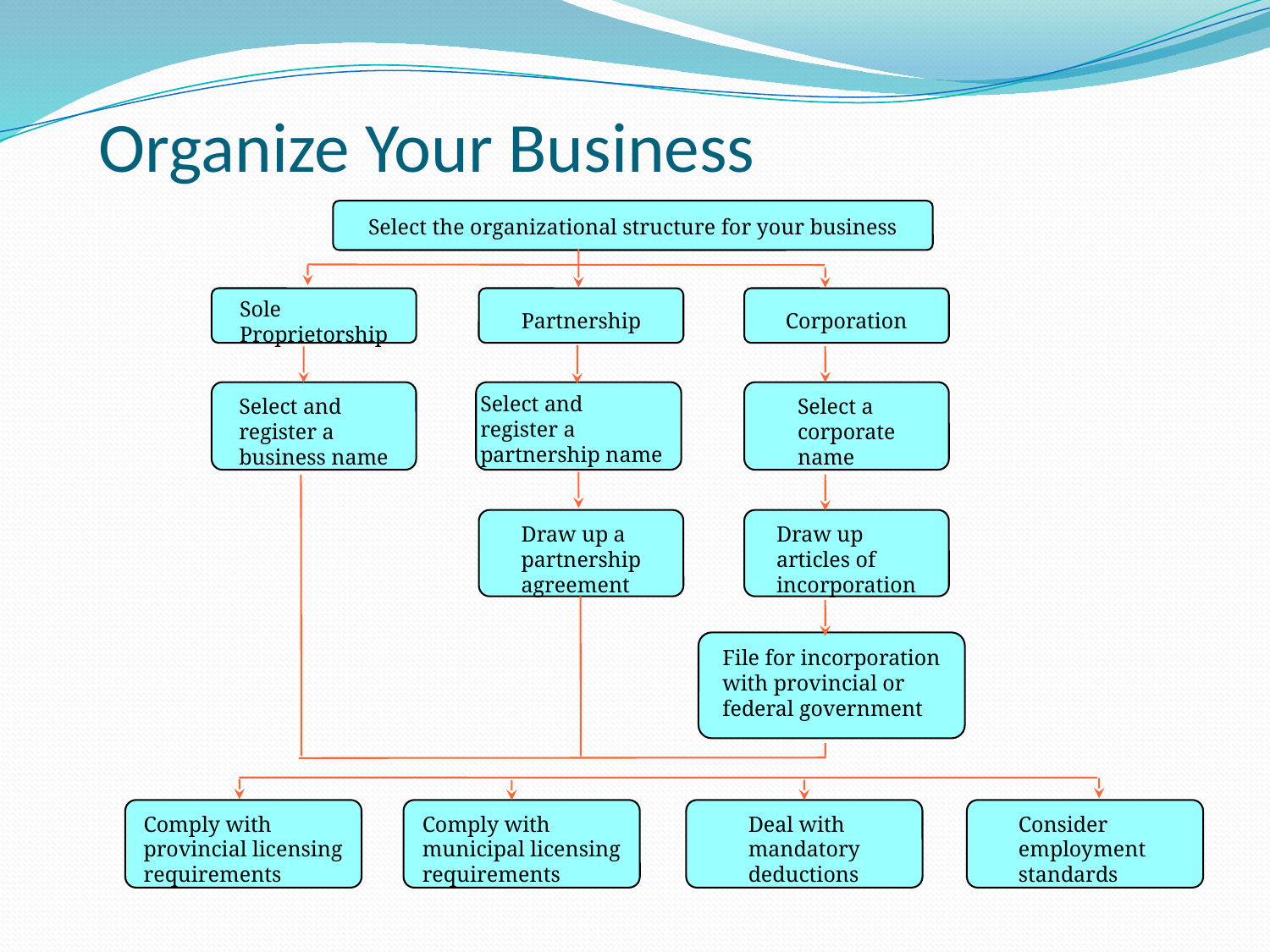

# Organize Your Business

Select the organizational structure for your business

Sole
Proprietorship

Partnership

Corporation

Select and
register a
business name

Select and
register a
partnership name

Select a
corporate
name

Draw up a
partnership
agreement

Draw up
articles of
incorporation

File for incorporation
with provincial or
federal government

Comply with
provincial licensing
requirements

Comply with
municipal licensing
requirements

Deal with
mandatory
deductions

Consider
employment
standards